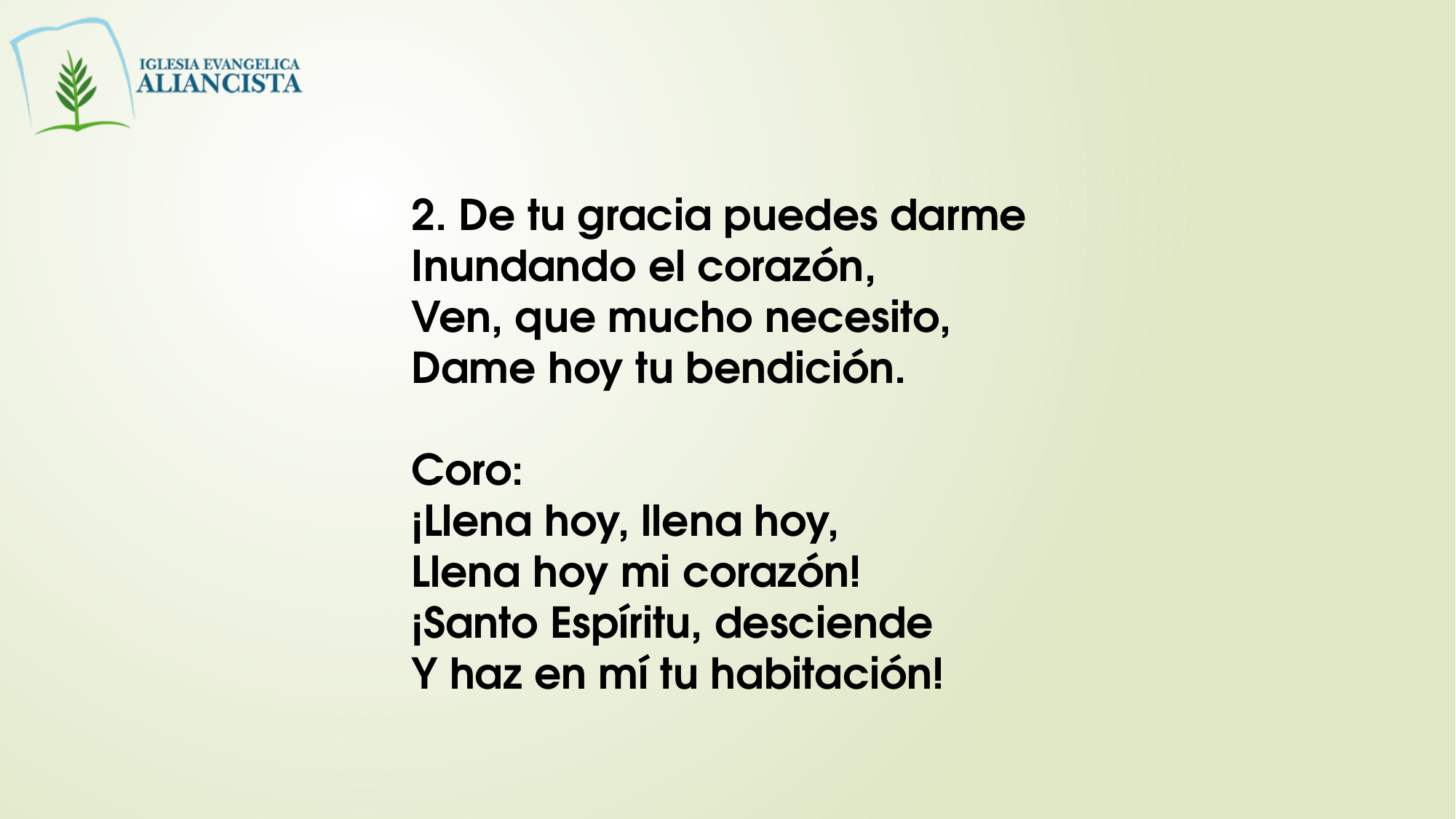

2. De tu gracia puedes darme
Inundando el corazón,
Ven, que mucho necesito,
Dame hoy tu bendición.

Coro:
¡Llena hoy, llena hoy,
Llena hoy mi corazón!
¡Santo Espíritu, desciende
Y haz en mí tu habitación!